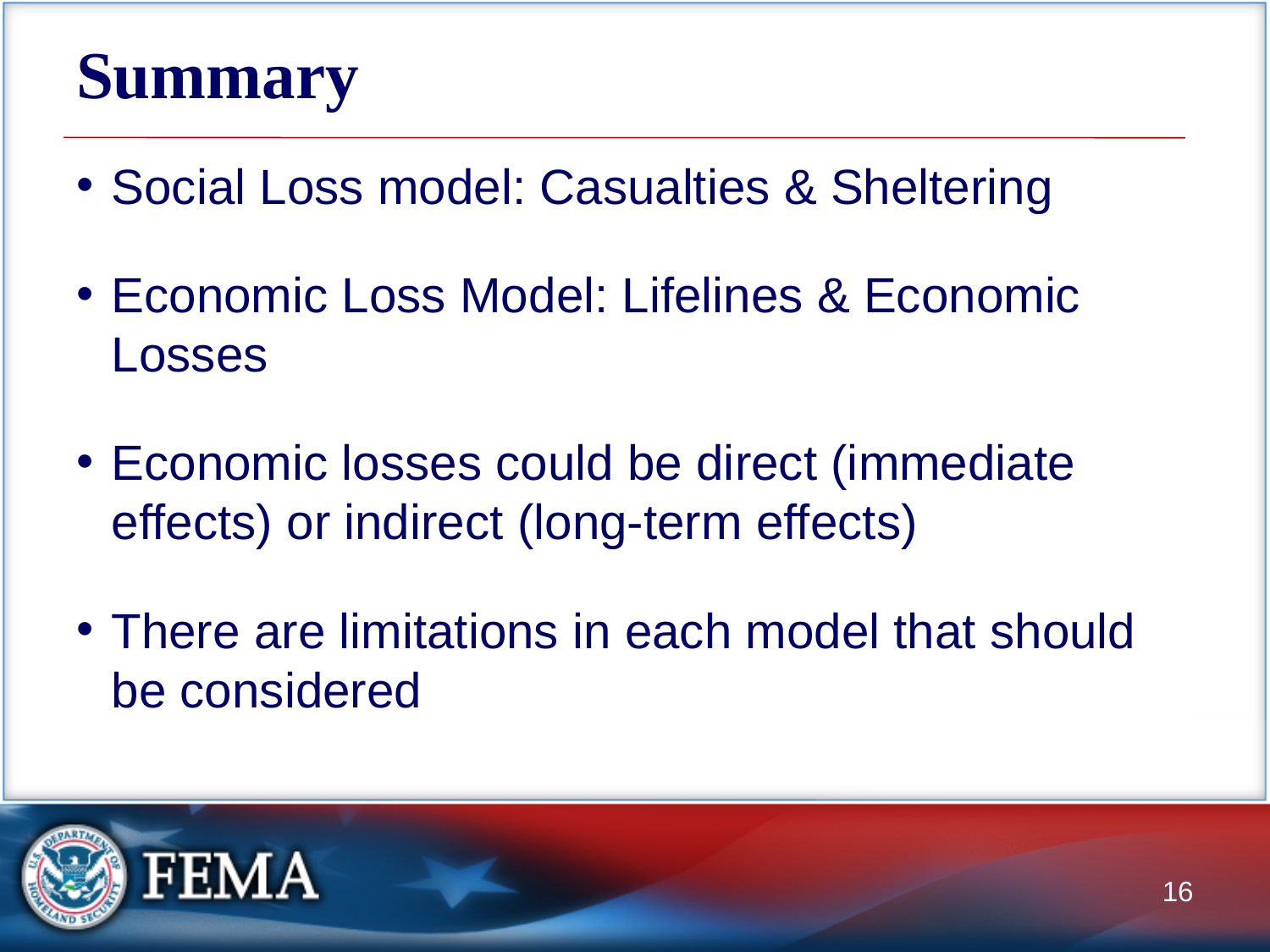

# Summary
Social Loss model: Casualties & Sheltering
Economic Loss Model: Lifelines & Economic Losses
Economic losses could be direct (immediate effects) or indirect (long-term effects)
There are limitations in each model that should be considered

16